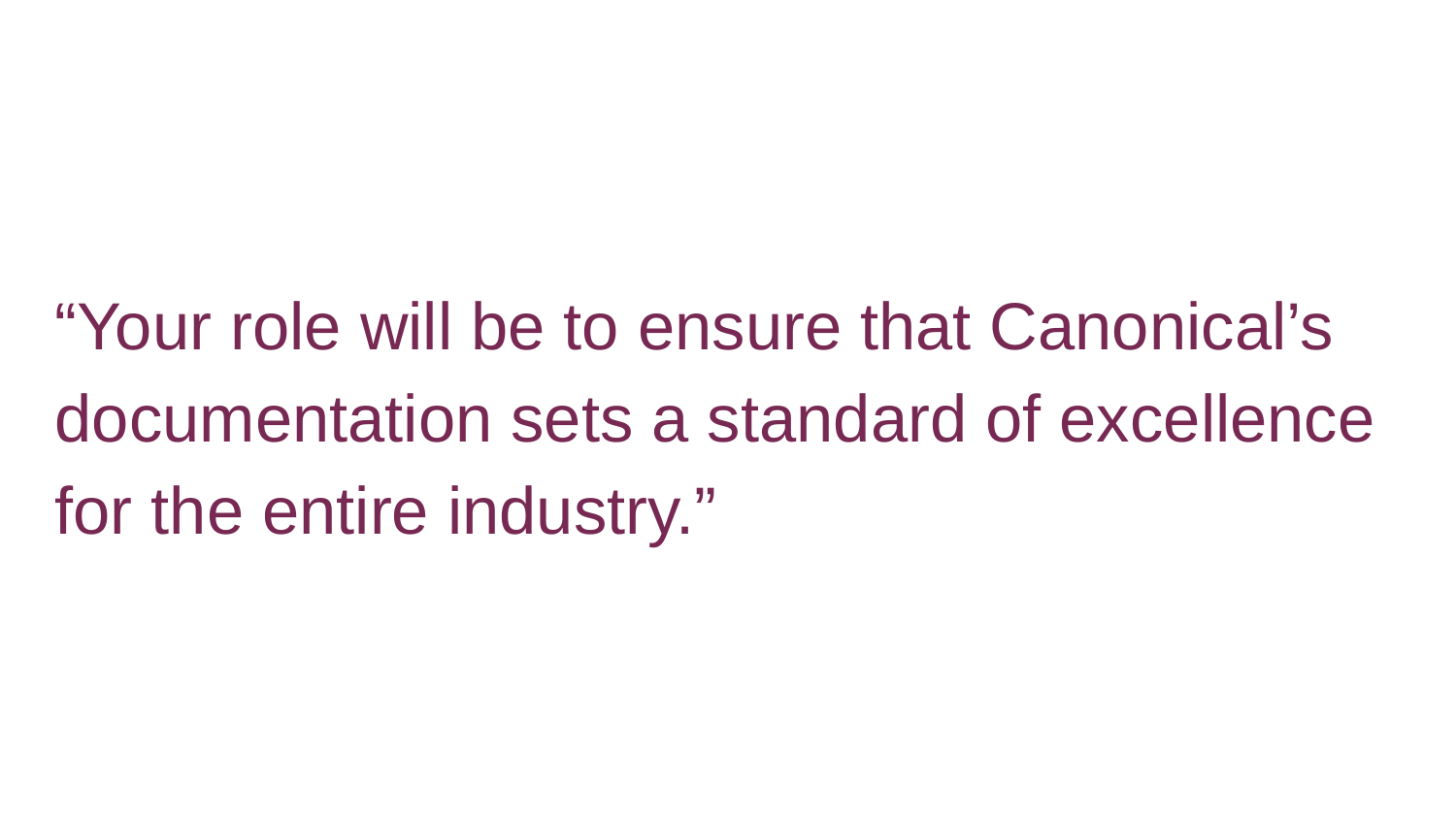

“Your role will be to ensure that Canonical’s documentation sets a standard of excellence for the entire industry.”